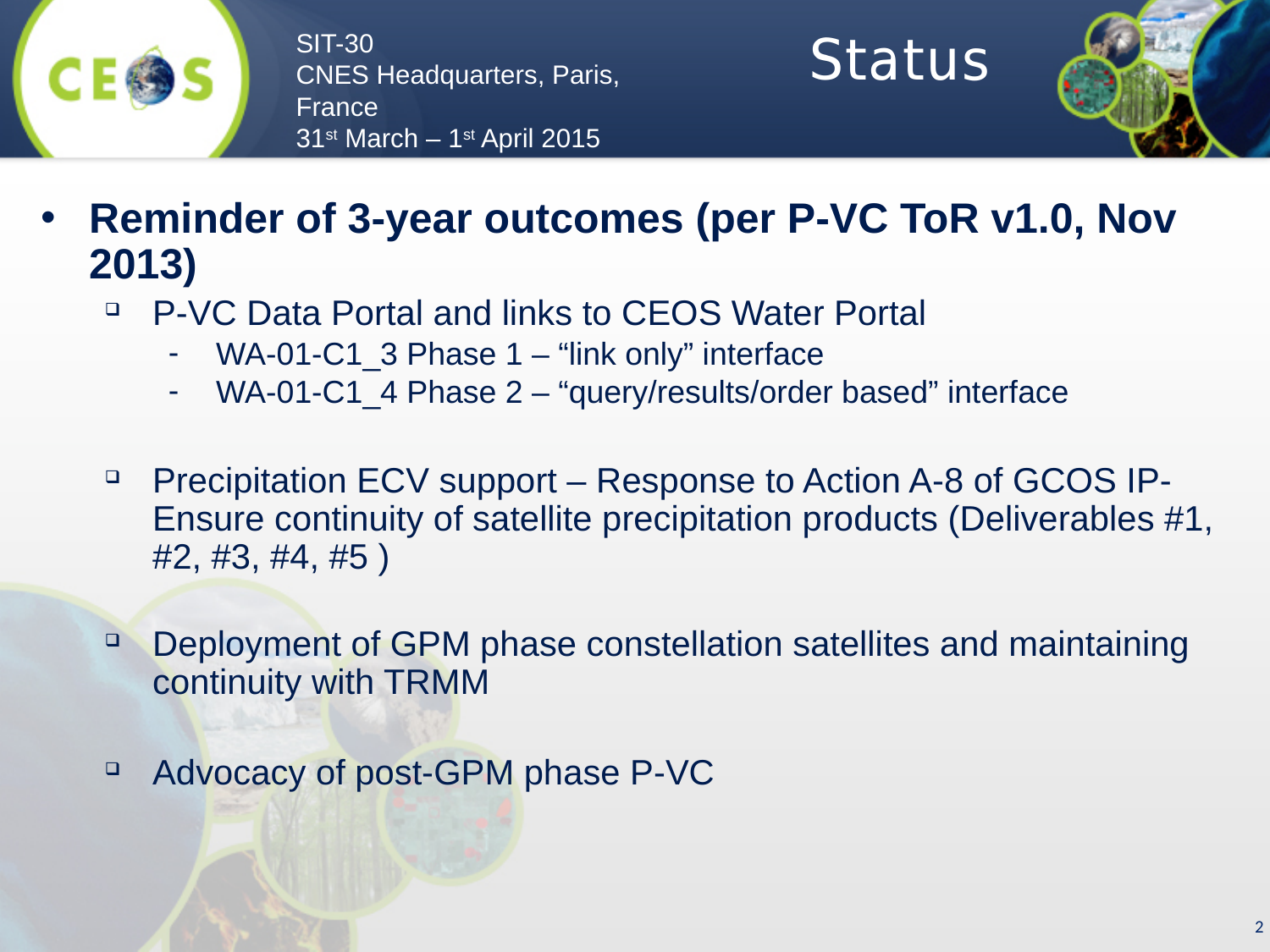

Status
Reminder of 3-year outcomes (per P-VC ToR v1.0, Nov 2013)
P-VC Data Portal and links to CEOS Water Portal
WA-01-C1_3 Phase 1 – “link only” interface
WA-01-C1_4 Phase 2 – “query/results/order based” interface

Precipitation ECV support – Response to Action A-8 of GCOS IP- Ensure continuity of satellite precipitation products (Deliverables #1, #2, #3, #4, #5 )

Deployment of GPM phase constellation satellites and maintaining continuity with TRMM

Advocacy of post-GPM phase P-VC

2